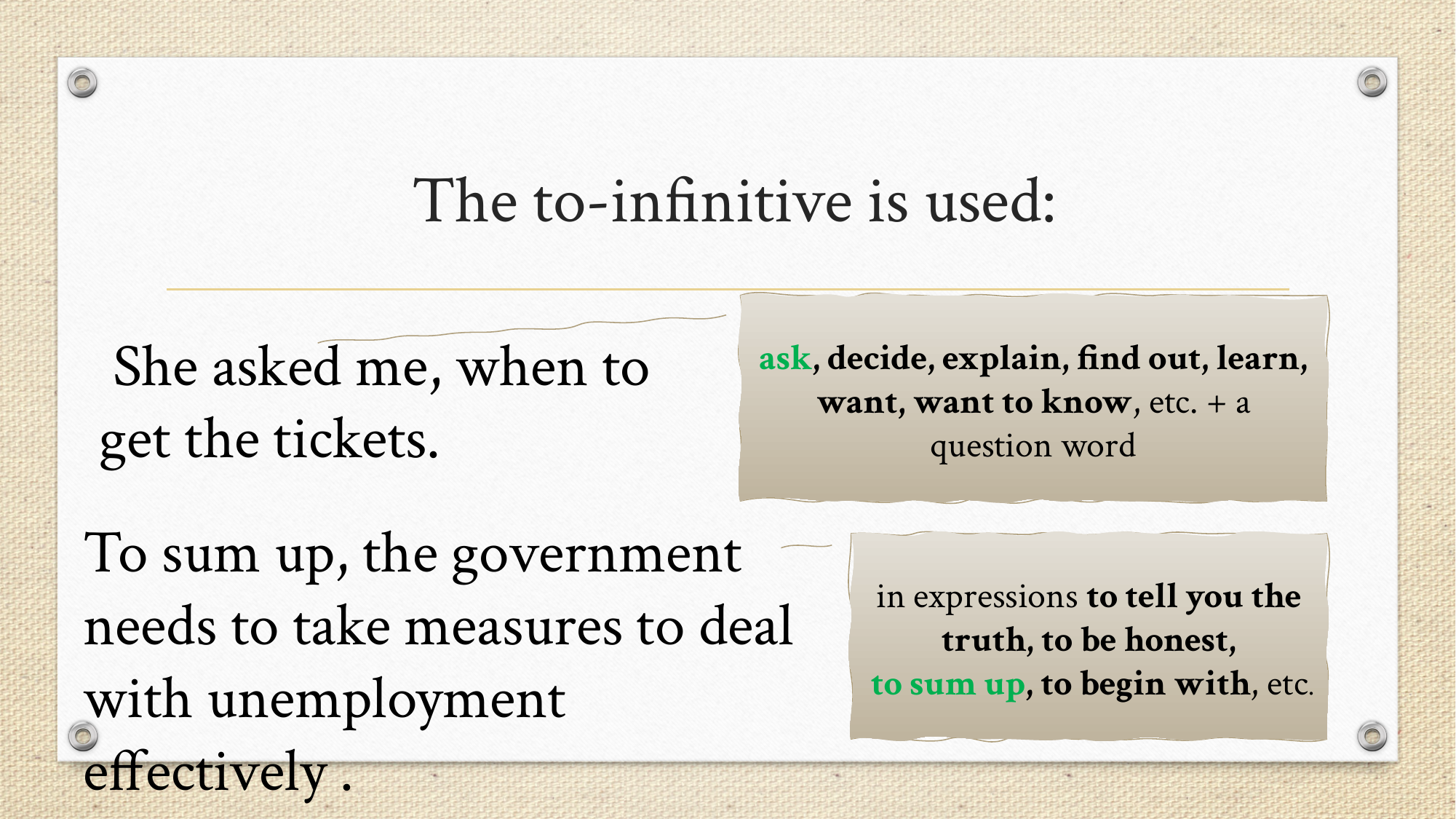

# The to-infinitive is used:
ask, decide, explain, find out, learn, want, want to know, etc. + a question word
 She asked me, when to get the tickets.
To sum up, the government needs to take measures to deal with unemployment effectively .
in expressions to tell you the truth, to be honest,
 to sum up, to begin with, etc.